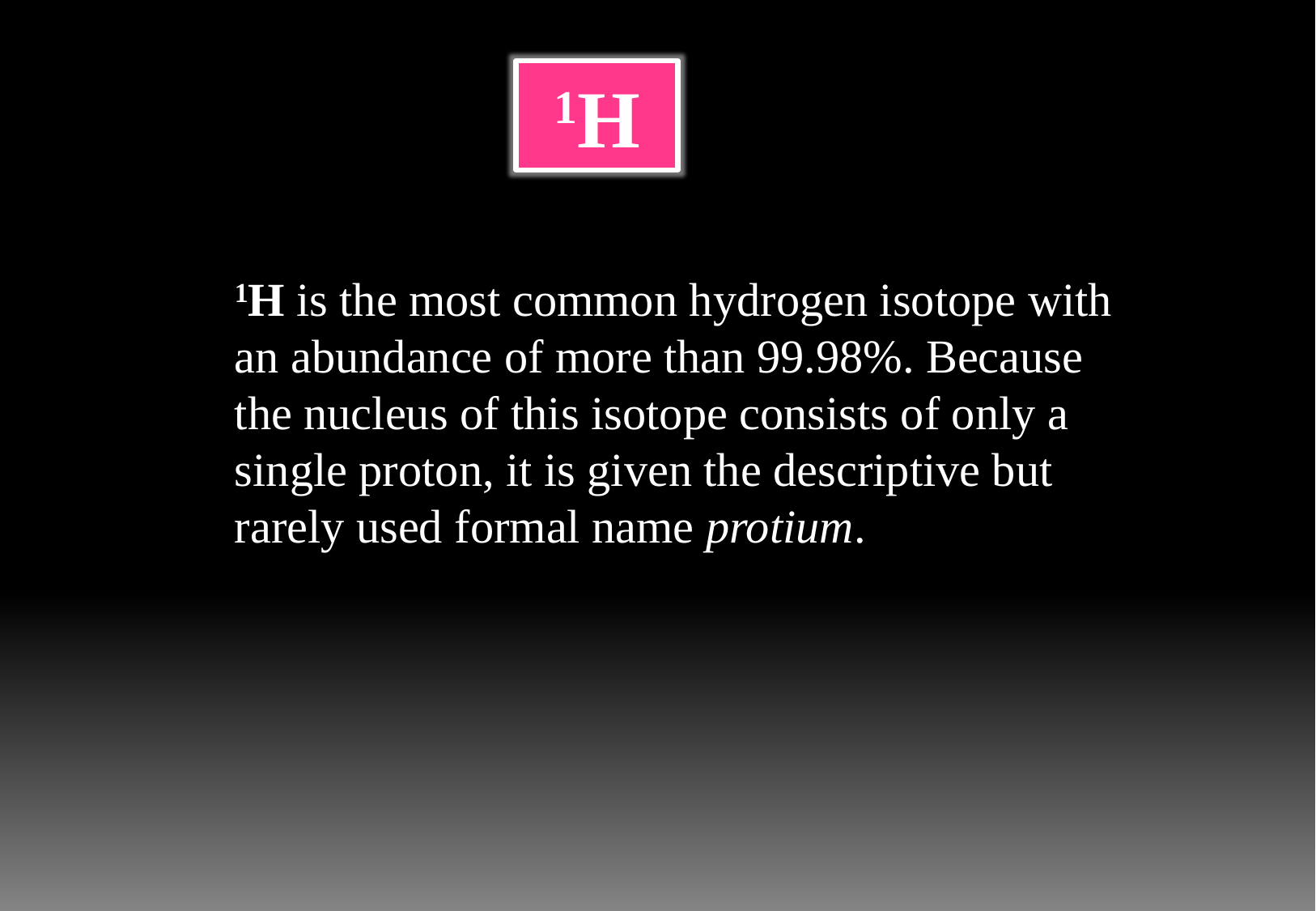

1H
1H is the most common hydrogen isotope with an abundance of more than 99.98%. Because the nucleus of this isotope consists of only a single proton, it is given the descriptive but rarely used formal name protium.